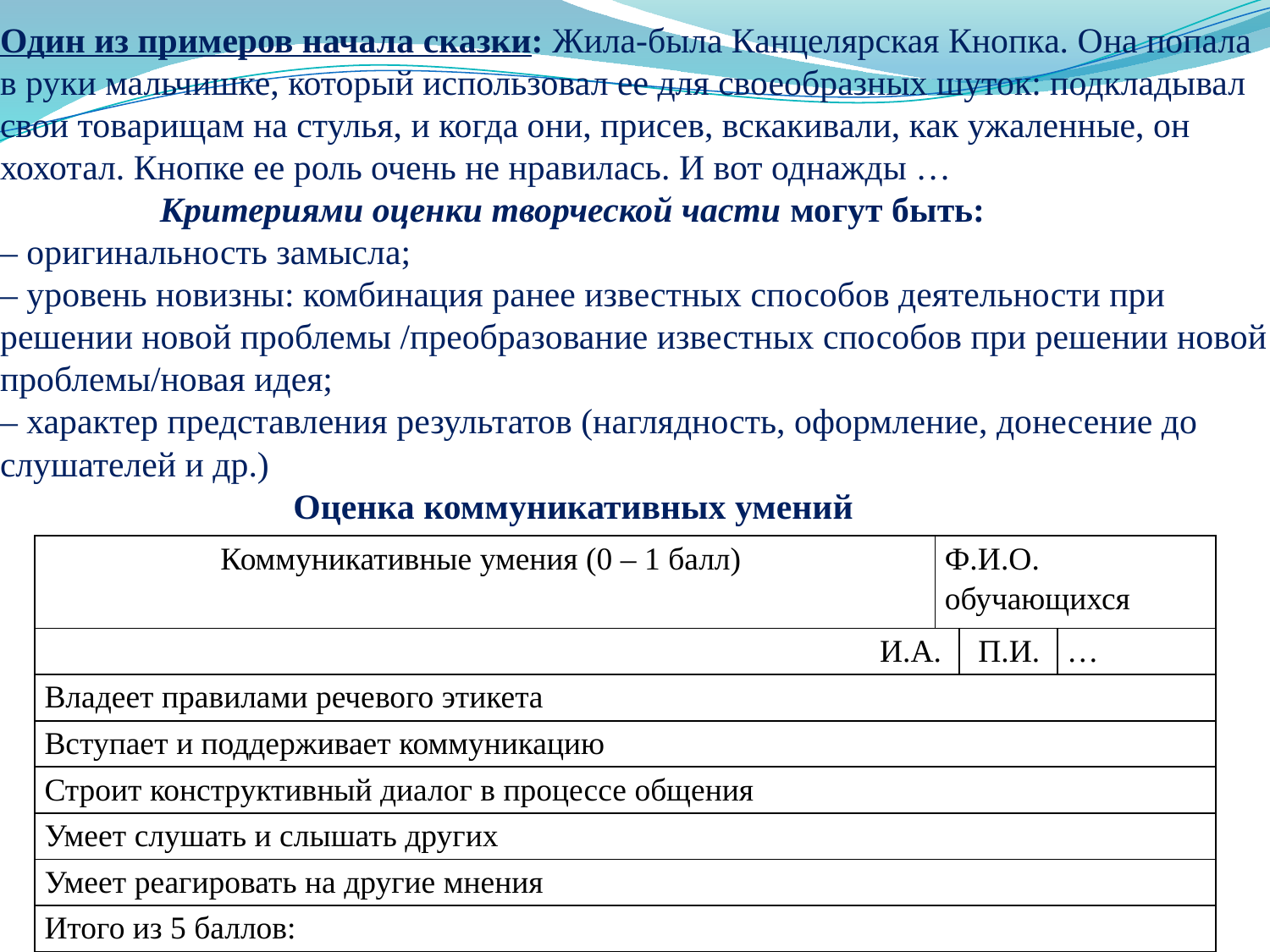

# Один из примеров начала сказки: Жила-была Канцелярская Кнопка. Она попала в руки мальчишке, который использовал ее для своеобразных шуток: подкладывал свои товарищам на стулья, и когда они, присев, вскакивали, как ужаленные, он хохотал. Кнопке ее роль очень не нравилась. И вот однажды …                   Критериями оценки творческой части могут быть: – оригинальность замысла; – уровень новизны: комбинация ранее известных способов деятельности при решении новой проблемы /преобразование известных способов при решении новой проблемы/новая идея; – характер представления результатов (наглядность, оформление, донесение до слушателей и др.) Оценка коммуникативных умений
| Коммуникативные умения (0 – 1 балл) | Ф.И.О. обучающихся |  |  |
| --- | --- | --- | --- |
| И.А. |  | П.И. | … |
| Владеет правилами речевого этикета |  |  |  |
| Вступает и поддерживает коммуникацию |  |  |  |
| Строит конструктивный диалог в процессе общения |  |  |  |
| Умеет слушать и слышать других |  |  |  |
| Умеет реагировать на другие мнения |  |  |  |
| Итого из 5 баллов: |  |  |  |